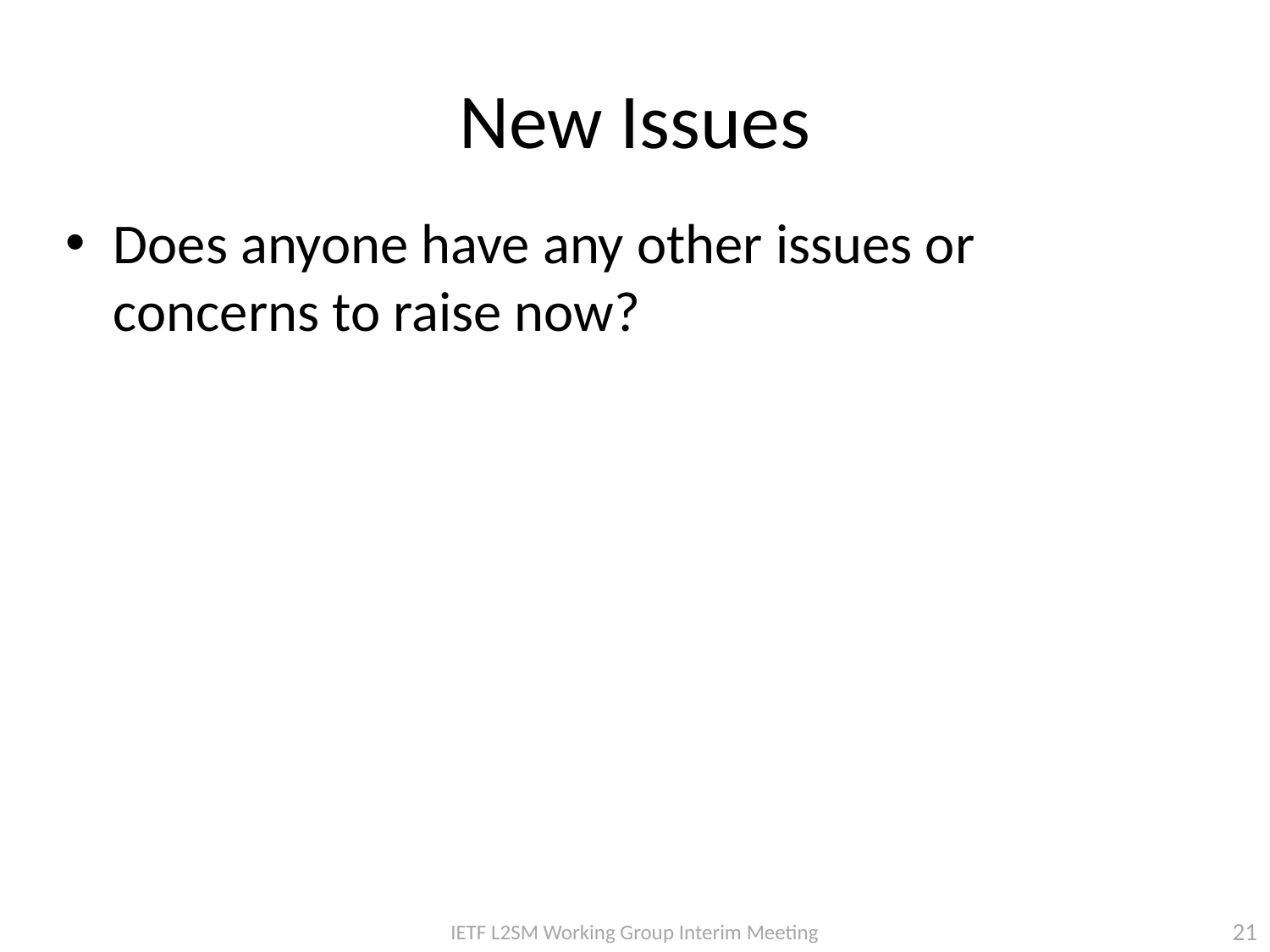

# New Issues
Does anyone have any other issues or concerns to raise now?